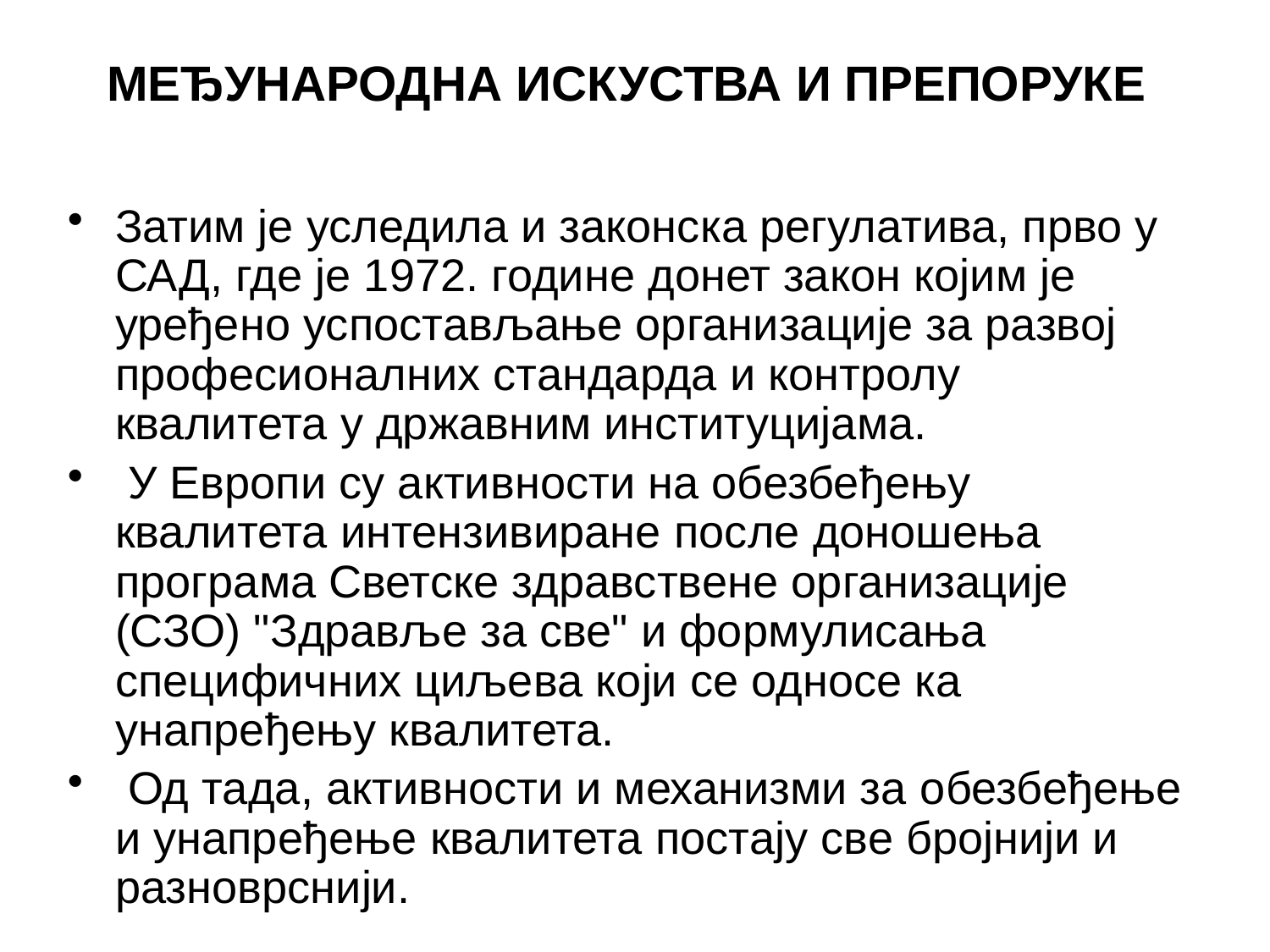

# МЕЂУНАРОДНА ИСКУСТВА И ПРЕПОРУКЕ
Затим је уследила и законска регулатива, прво у САД, где је 1972. године донет закон којим је уређено успостављање организације за развој професионалних стандарда и контролу квалитета у државним институцијама.
 У Европи су активности на обезбеђењу квалитета интензивиране после доношења програма Светске здравствене организације (СЗО) "Здравље за све" и формулисања специфичних циљева који се односе ка унапређењу квалитета.
 Од тада, активности и механизми за обезбеђење и унапређење квалитета постају све бројнији и разноврснији.